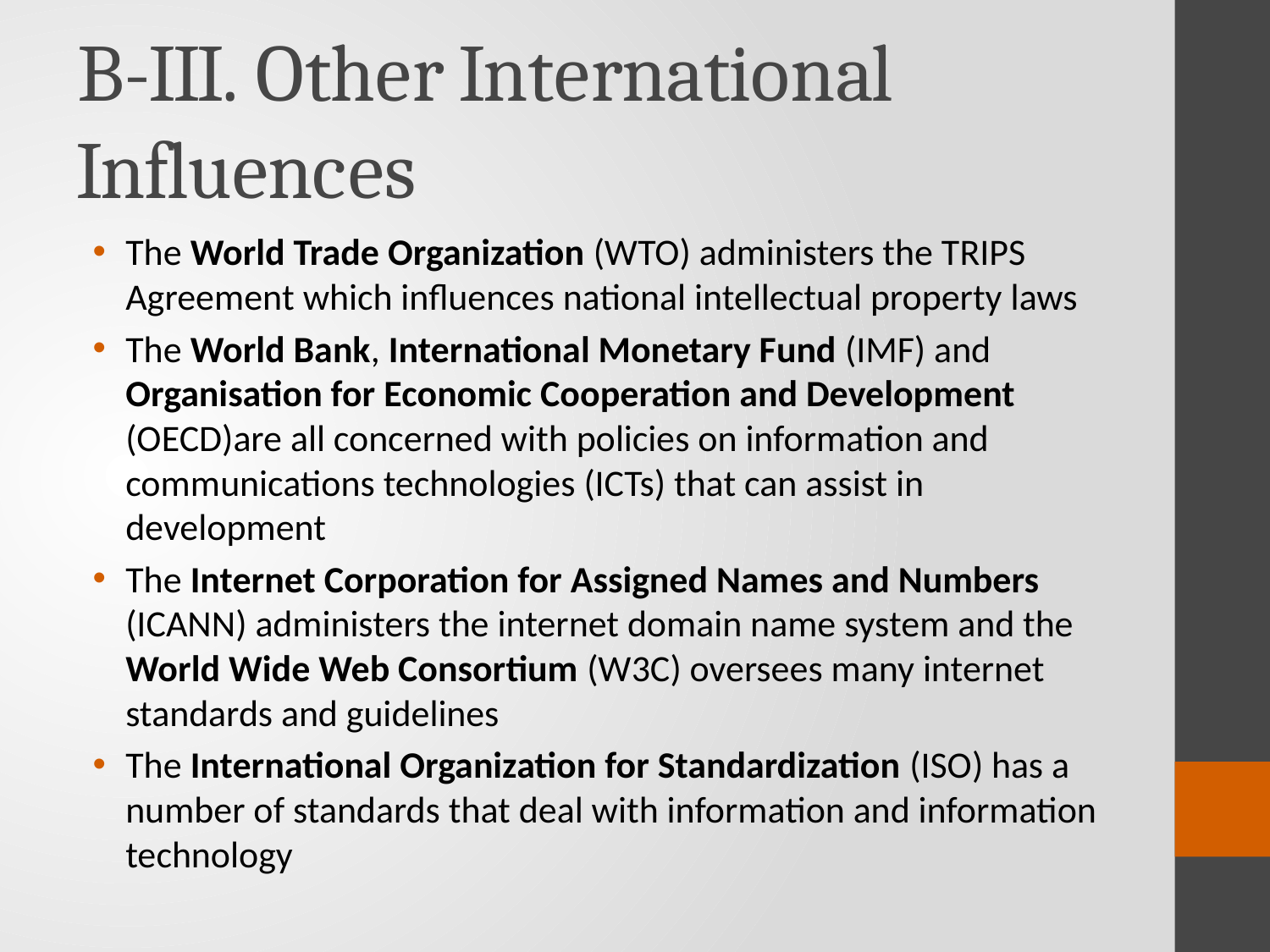

# B-III. Other International Influences
The World Trade Organization (WTO) administers the TRIPS Agreement which influences national intellectual property laws
The World Bank, International Monetary Fund (IMF) and Organisation for Economic Cooperation and Development (OECD)are all concerned with policies on information and communications technologies (ICTs) that can assist in development
The Internet Corporation for Assigned Names and Numbers (ICANN) administers the internet domain name system and the World Wide Web Consortium (W3C) oversees many internet standards and guidelines
The International Organization for Standardization (ISO) has a number of standards that deal with information and information technology